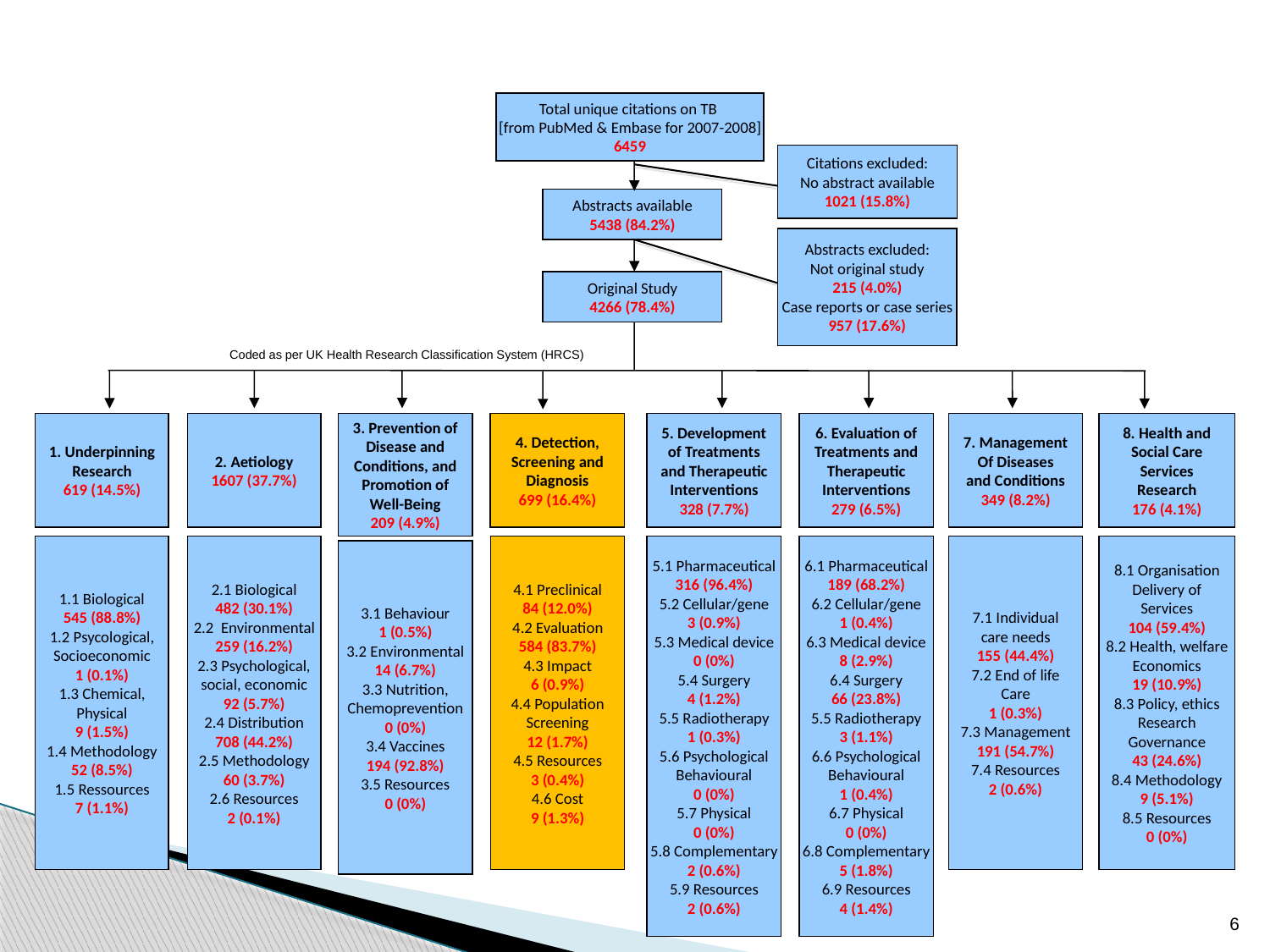

Total unique citations on TB
[from PubMed & Embase for 2007-2008]
6459
Citations excluded:
No abstract available
1021 (15.8%)

Abstracts available
5438 (84.2%)
Abstracts excluded:
Not original study
215 (4.0%)
Case reports or case series
957 (17.6%)

Original Study
4266 (78.4%)

Coded as per UK Health Research Classification System (HRCS)

1. Underpinning
Research
619 (14.5%)
2. Aetiology
1607 (37.7%)
3. Prevention of
Disease and
Conditions, and
Promotion of
Well-Being
209 (4.9%)
4. Detection,
Screening and
Diagnosis
699 (16.4%)
5. Development
of Treatments
and Therapeutic
Interventions
328 (7.7%)
6. Evaluation of
Treatments and
Therapeutic
Interventions
279 (6.5%)
7. Management
Of Diseases
and Conditions
349 (8.2%)
8. Health and
Social Care
Services
Research
176 (4.1%)
1.1 Biological
545 (88.8%)
1.2 Psycological,
Socioeconomic
1 (0.1%)
1.3 Chemical,
Physical
9 (1.5%)
1.4 Methodology
52 (8.5%)
1.5 Ressources
7 (1.1%)
2.1 Biological
482 (30.1%)
2.2  Environmental
259 (16.2%)
2.3 Psychological,
social, economic
92 (5.7%)
2.4 Distribution
708 (44.2%)
2.5 Methodology
60 (3.7%)
2.6 Resources
2 (0.1%)
4.1 Preclinical
84 (12.0%)
4.2 Evaluation
584 (83.7%)
4.3 Impact
6 (0.9%)
4.4 Population
Screening
12 (1.7%)
4.5 Resources
3 (0.4%)
4.6 Cost
9 (1.3%)
5.1 Pharmaceutical
316 (96.4%)
5.2 Cellular/gene
3 (0.9%)
5.3 Medical device
0 (0%)
5.4 Surgery
4 (1.2%)
5.5 Radiotherapy
1 (0.3%)
5.6 Psychological
Behavioural
0 (0%)
5.7 Physical
0 (0%)
5.8 Complementary
2 (0.6%)
5.9 Resources
2 (0.6%)
6.1 Pharmaceutical
189 (68.2%)
6.2 Cellular/gene
1 (0.4%)
6.3 Medical device
8 (2.9%)
6.4 Surgery
66 (23.8%)
5.5 Radiotherapy
3 (1.1%)
6.6 Psychological
Behavioural
1 (0.4%)
6.7 Physical
0 (0%)
6.8 Complementary
5 (1.8%)
6.9 Resources
4 (1.4%)
7.1 Individual
care needs
155 (44.4%)
7.2 End of life
Care
1 (0.3%)
7.3 Management
191 (54.7%)
7.4 Resources
2 (0.6%)
8.1 Organisation
Delivery of
Services
104 (59.4%)
8.2 Health, welfare
Economics
19 (10.9%)
8.3 Policy, ethics
Research
Governance
43 (24.6%)
8.4 Methodology
9 (5.1%)
8.5 Resources
0 (0%)
3.1 Behaviour
1 (0.5%)
3.2 Environmental
14 (6.7%)
3.3 Nutrition,
Chemoprevention
0 (0%)
3.4 Vaccines
194 (92.8%)
3.5 Resources
0 (0%)
6